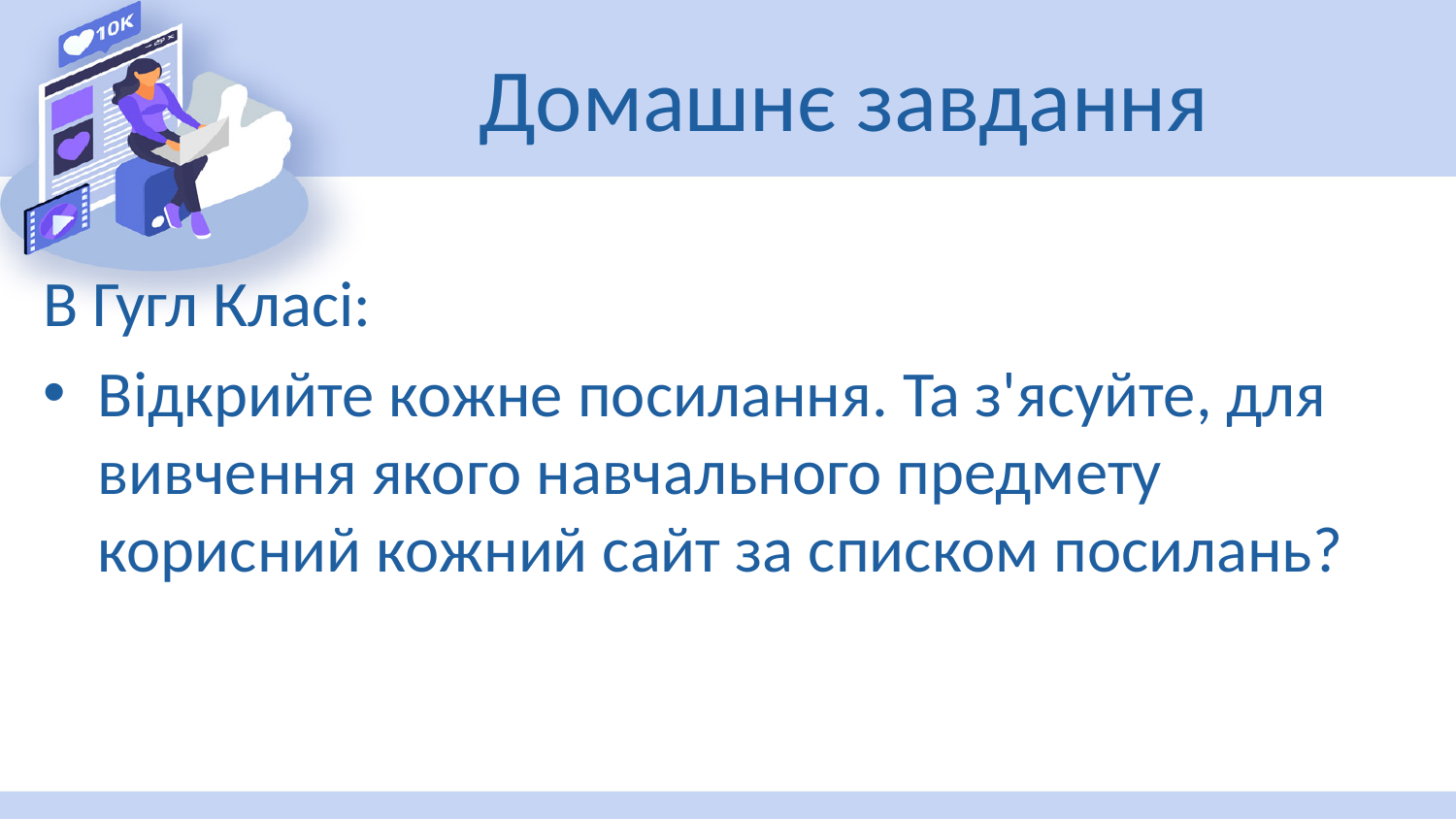

# Домашнє завдання
В Гугл Класі:
Відкрийте кожне посилання. Та з'ясуйте, для вивчення якого навчального предмету корисний кожний сайт за списком посилань?